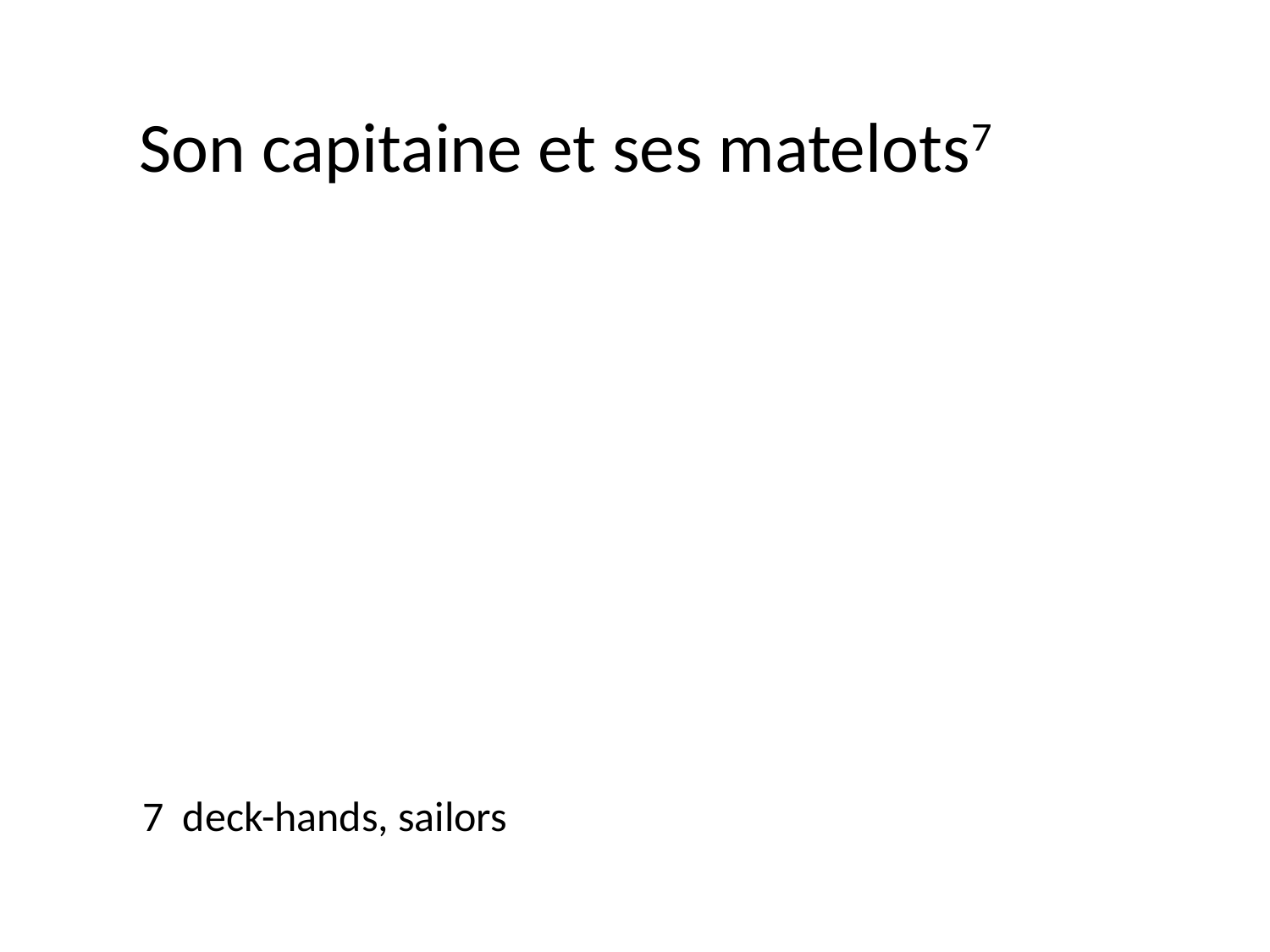

Son capitaine et ses matelots7
7  deck-hands, sailors